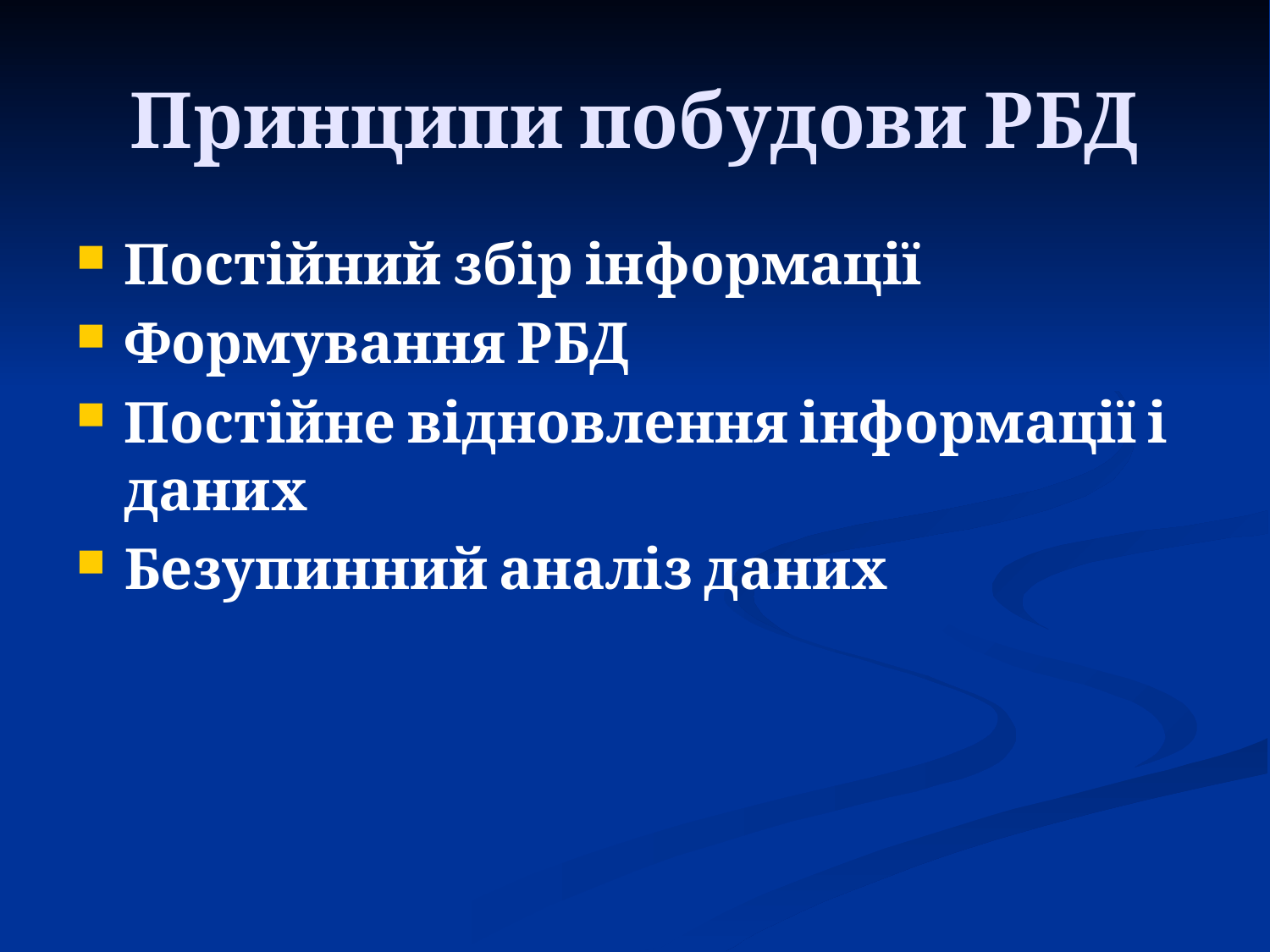

# Принципи побудови РБД
Постійний збір інформації
Формування РБД
Постійне відновлення інформації і даних
Безупинний аналіз даних